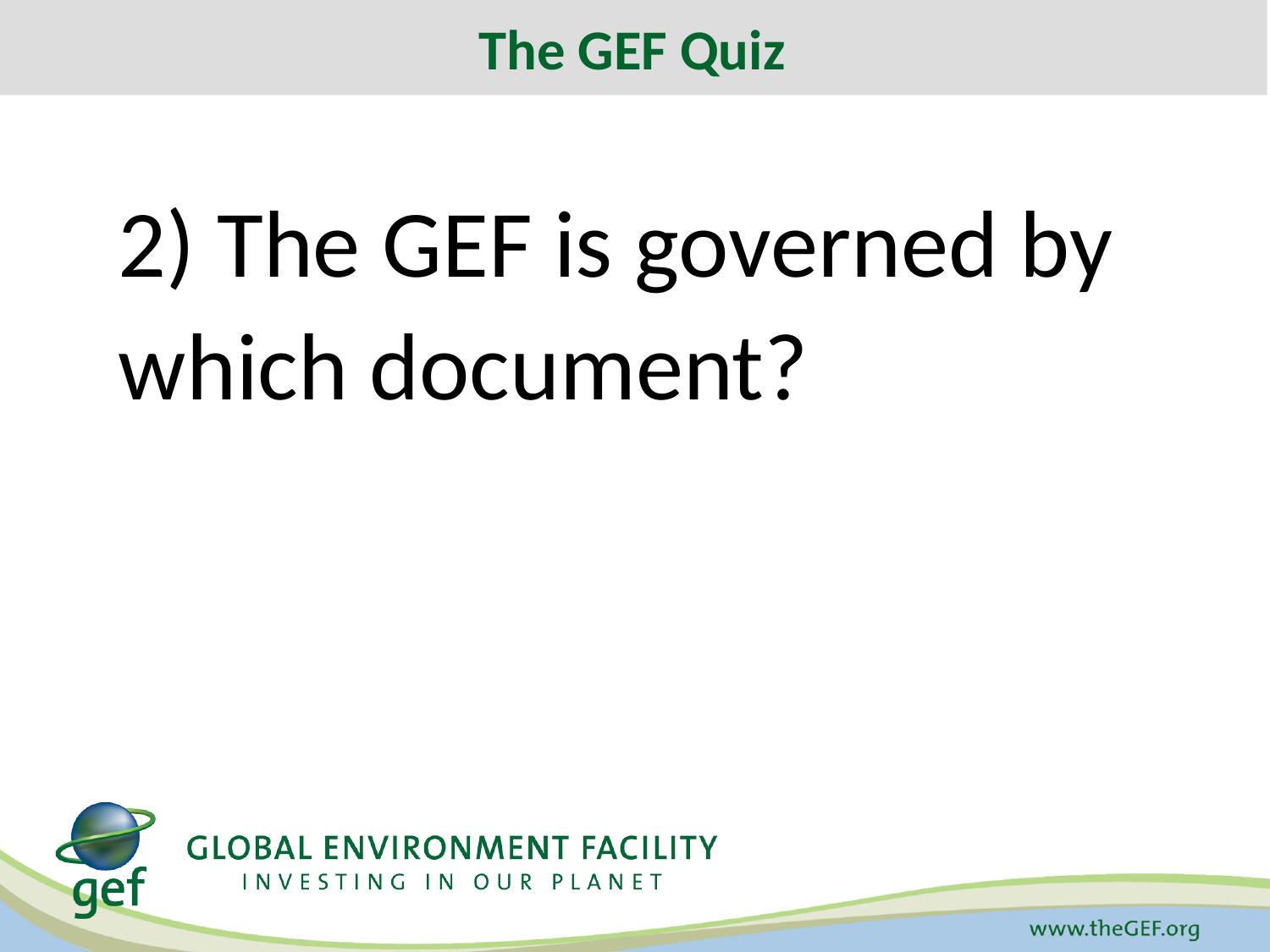

The GEF Quiz
2) The GEF is governed by which document?